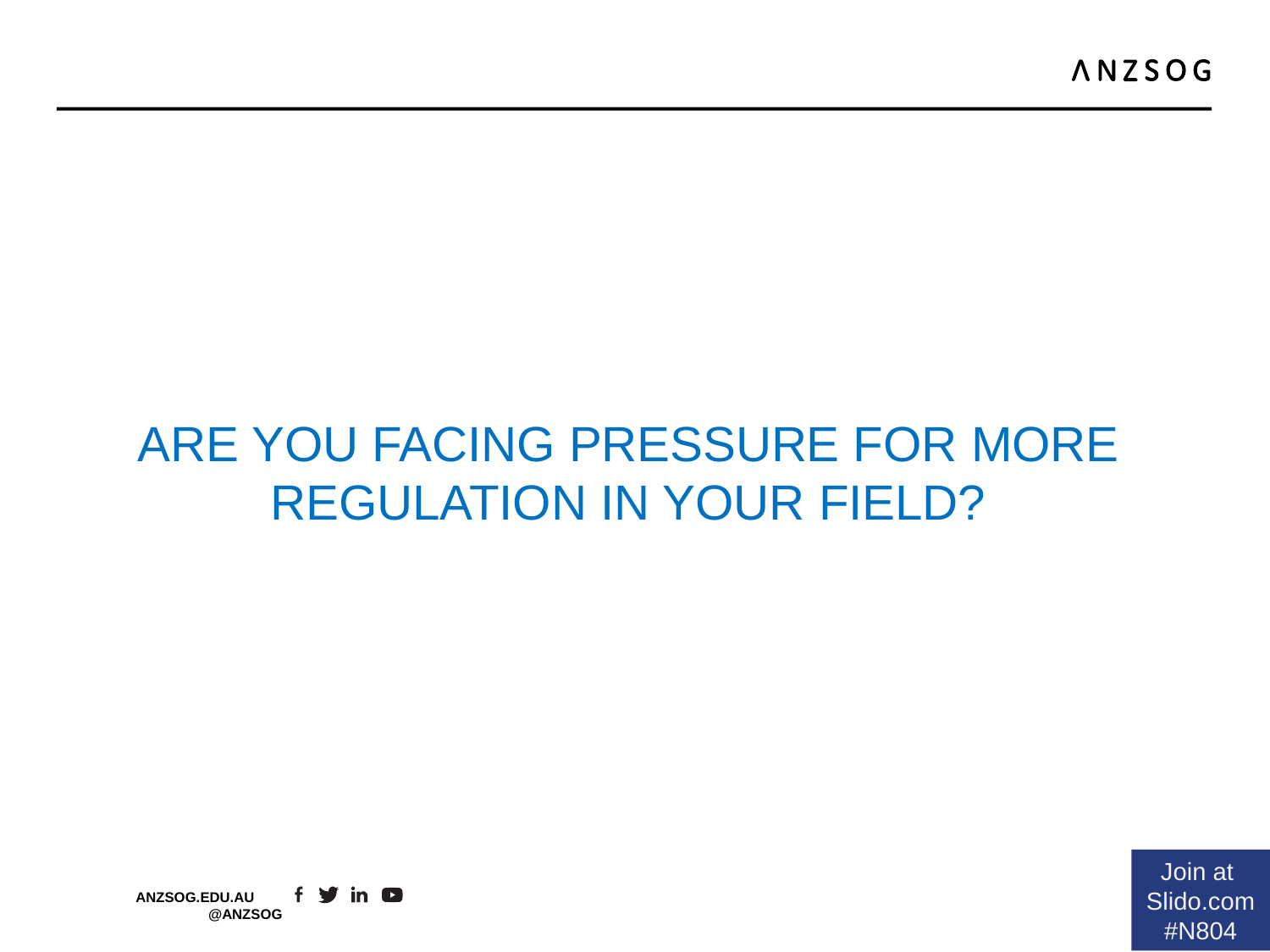

ARE YOU FACING PRESSURE FOR MORE REGULATION IN YOUR FIELD?
Join at
Slido.com
#N804